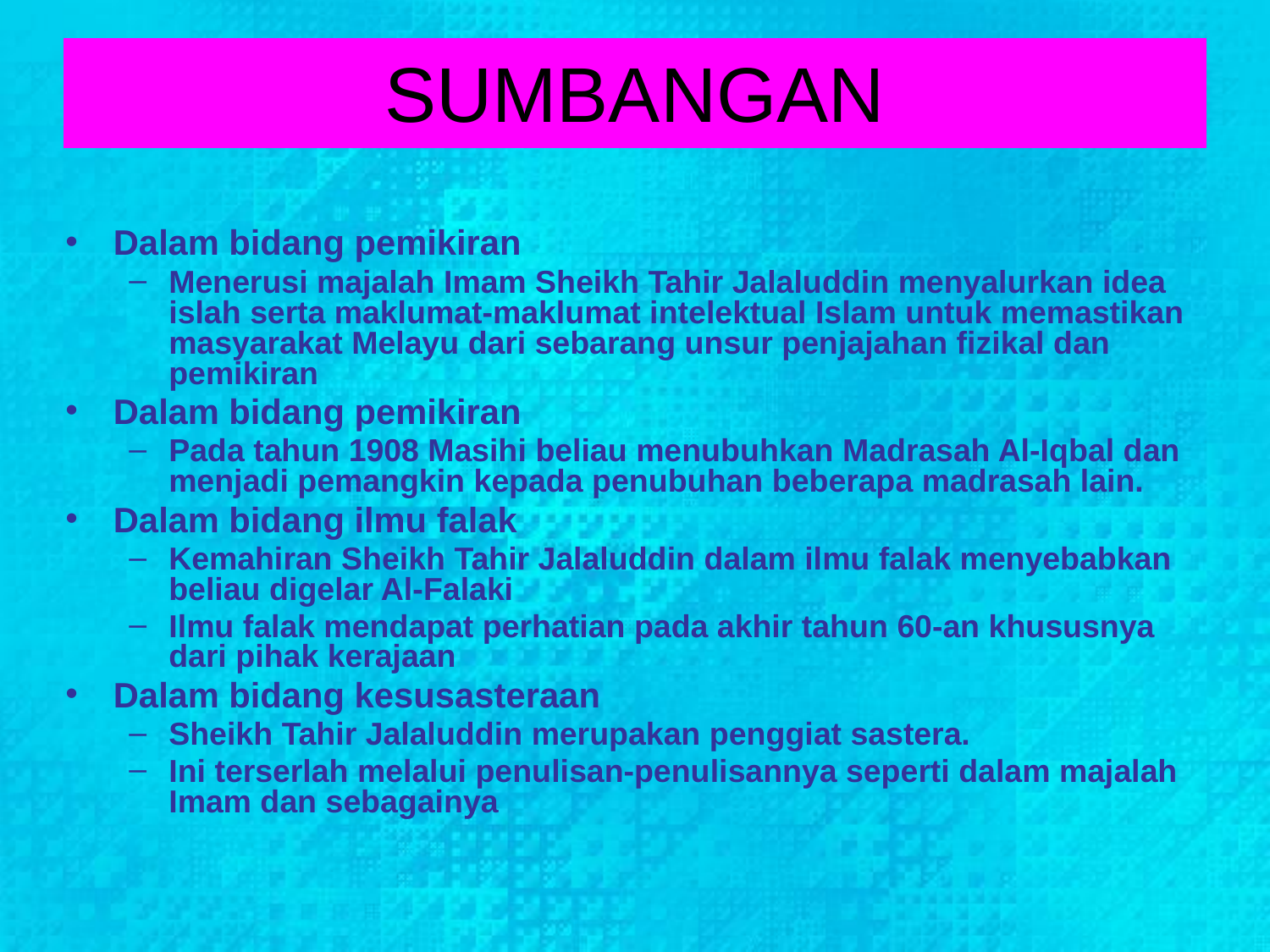

# SUMBANGAN
Dalam bidang pemikiran
Menerusi majalah Imam Sheikh Tahir Jalaluddin menyalurkan idea islah serta maklumat-maklumat intelektual Islam untuk memastikan masyarakat Melayu dari sebarang unsur penjajahan fizikal dan pemikiran
Dalam bidang pemikiran
Pada tahun 1908 Masihi beliau menubuhkan Madrasah Al-Iqbal dan menjadi pemangkin kepada penubuhan beberapa madrasah lain.
Dalam bidang ilmu falak
Kemahiran Sheikh Tahir Jalaluddin dalam ilmu falak menyebabkan beliau digelar Al-Falaki
Ilmu falak mendapat perhatian pada akhir tahun 60-an khususnya dari pihak kerajaan
Dalam bidang kesusasteraan
Sheikh Tahir Jalaluddin merupakan penggiat sastera.
Ini terserlah melalui penulisan-penulisannya seperti dalam majalah Imam dan sebagainya